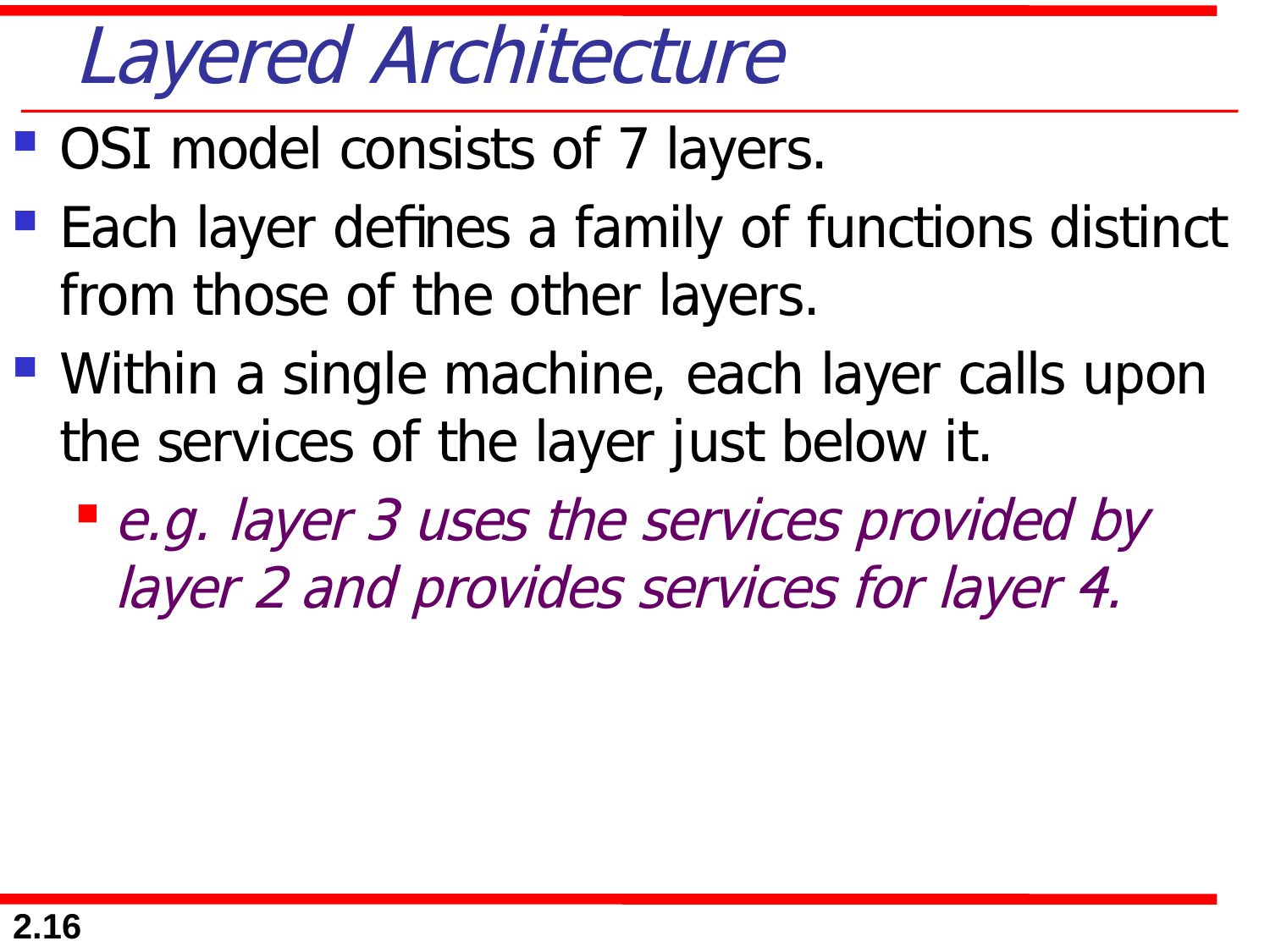

# Layered Architecture

OSI model consists of 7 layers.
Each layer defines a family of functions distinct from those of the other layers.
Within a single machine, each layer calls upon the services of the layer just below it.
e.g. layer 3 uses the services provided by layer 2 and provides services for layer 4.

2.16